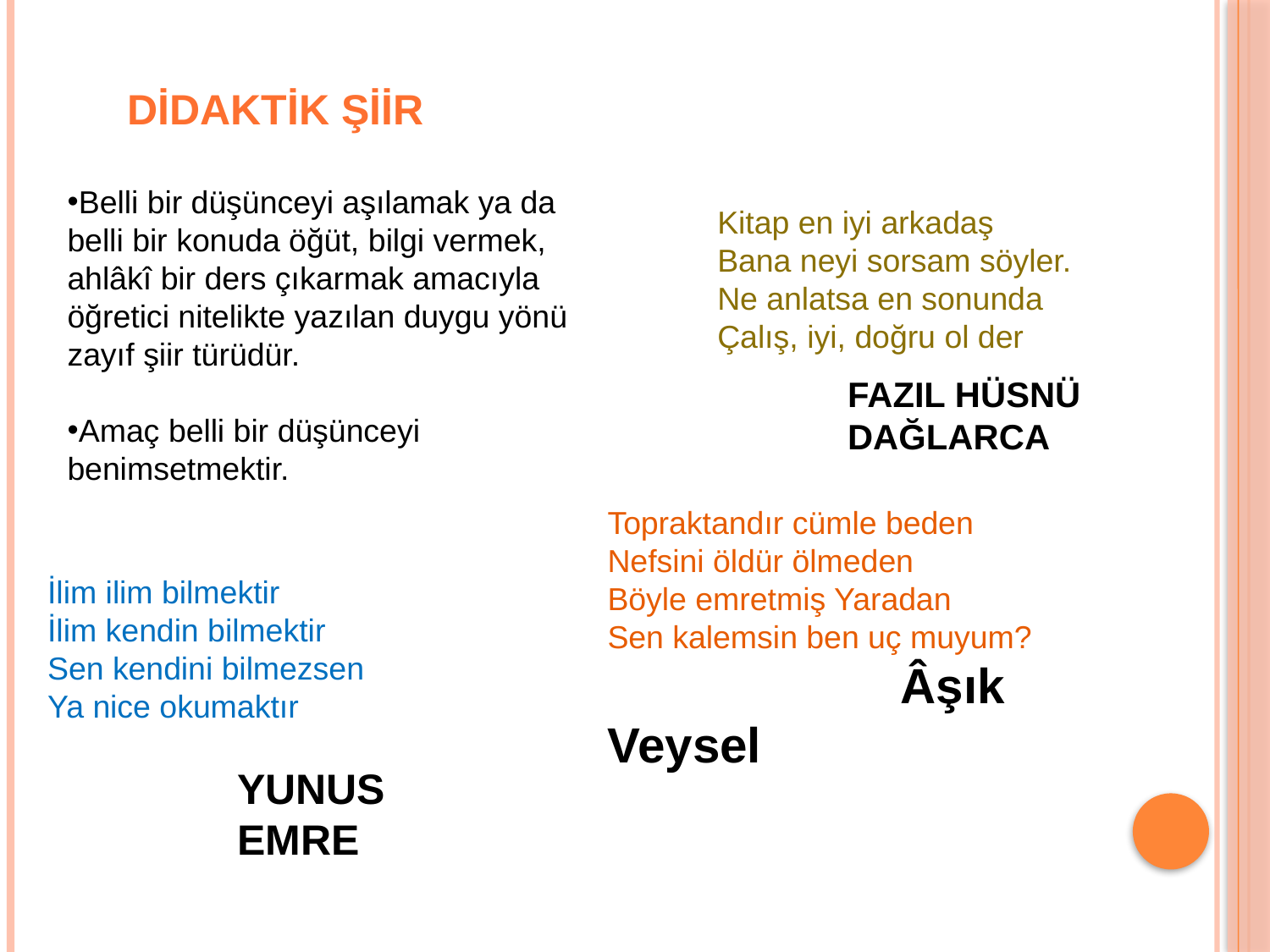

DİDAKTİK ŞİİR
Belli bir düşünceyi aşılamak ya da belli bir konuda öğüt, bilgi vermek, ahlâkî bir ders çıkarmak amacıyla öğretici nitelikte yazılan duygu yönü zayıf şiir türüdür.

Amaç belli bir düşünceyi benimsetmektir.
Kitap en iyi arkadaş
Bana neyi sorsam söyler.
Ne anlatsa en sonunda
Çalış, iyi, doğru ol der
FAZIL HÜSNÜ DAĞLARCA
Topraktandır cümle beden
Nefsini öldür ölmeden
Böyle emretmiş Yaradan
Sen kalemsin ben uç muyum?
                                 Âşık Veysel
İlim ilim bilmektir
İlim kendin bilmektir
Sen kendini bilmezsen
Ya nice okumaktır
YUNUS EMRE